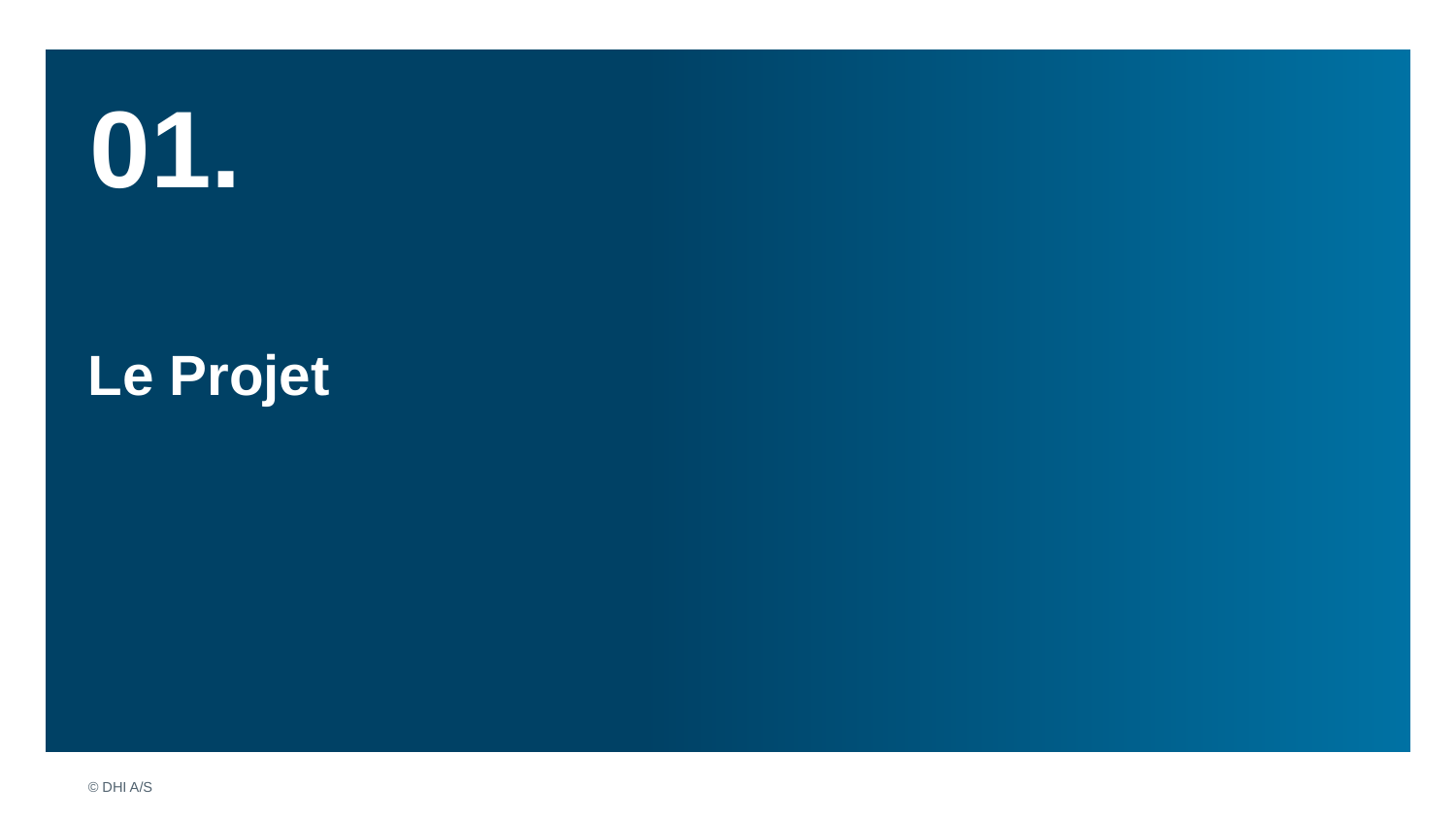

# 01.
Le Projet

© DHI A/S